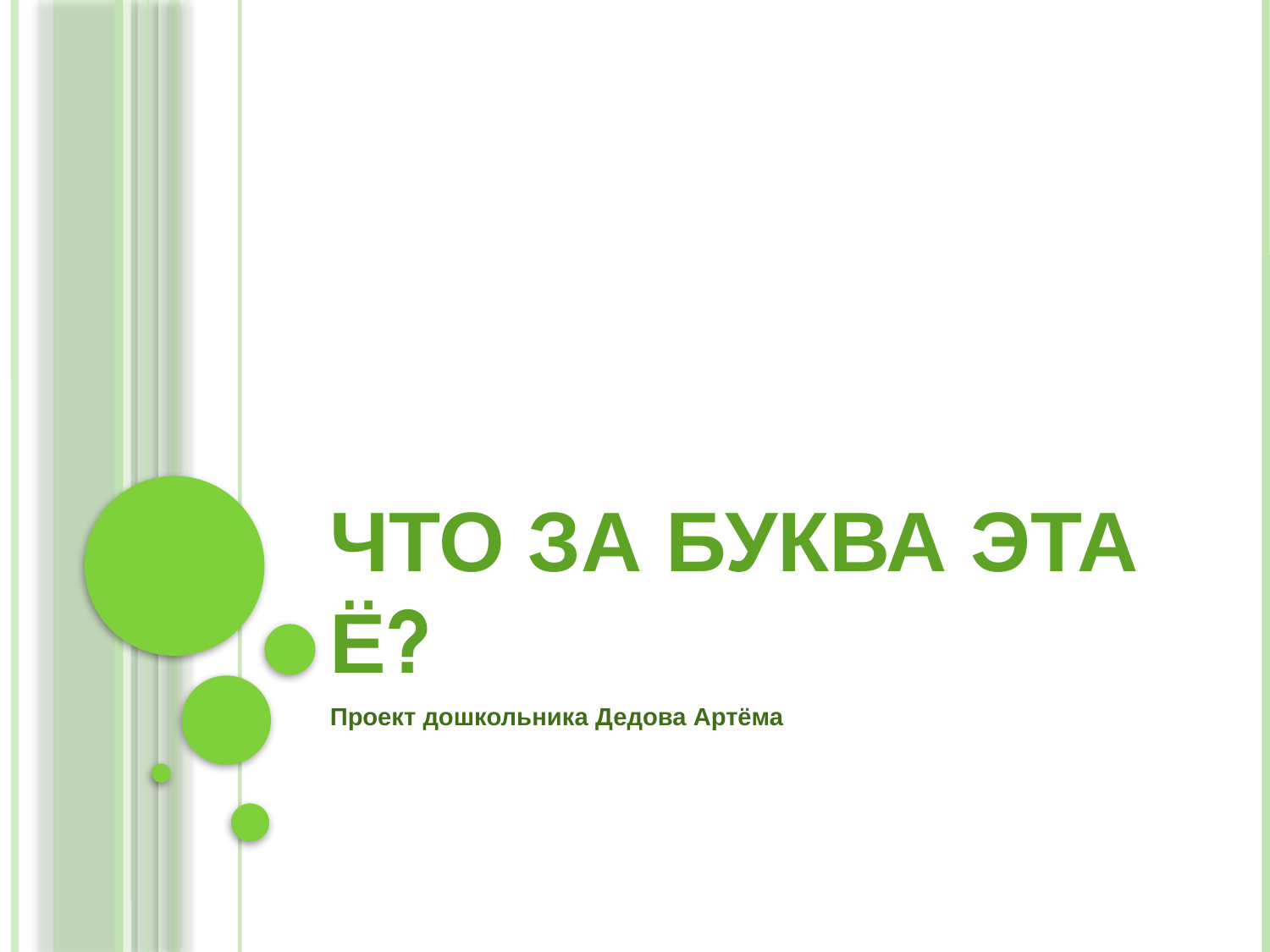

# Что за буква эта Ё?
Проект дошкольника Дедова Артёма